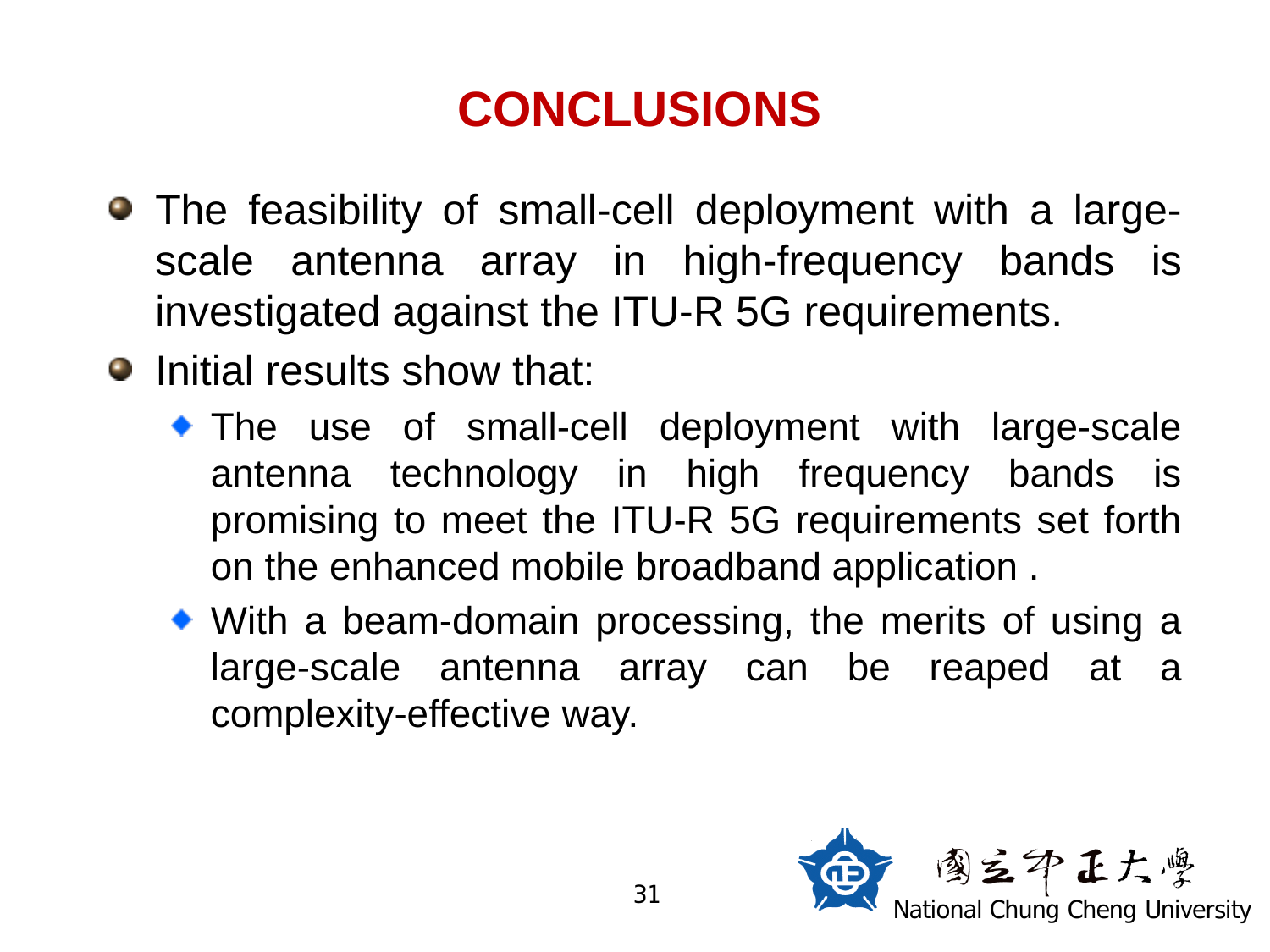

# CONCLUSIONS
The feasibility of small-cell deployment with a large-scale antenna array in high-frequency bands is investigated against the ITU-R 5G requirements.
Initial results show that:
The use of small-cell deployment with large-scale antenna technology in high frequency bands is promising to meet the ITU-R 5G requirements set forth on the enhanced mobile broadband application .
With a beam-domain processing, the merits of using a large-scale antenna array can be reaped at a complexity-effective way.
31